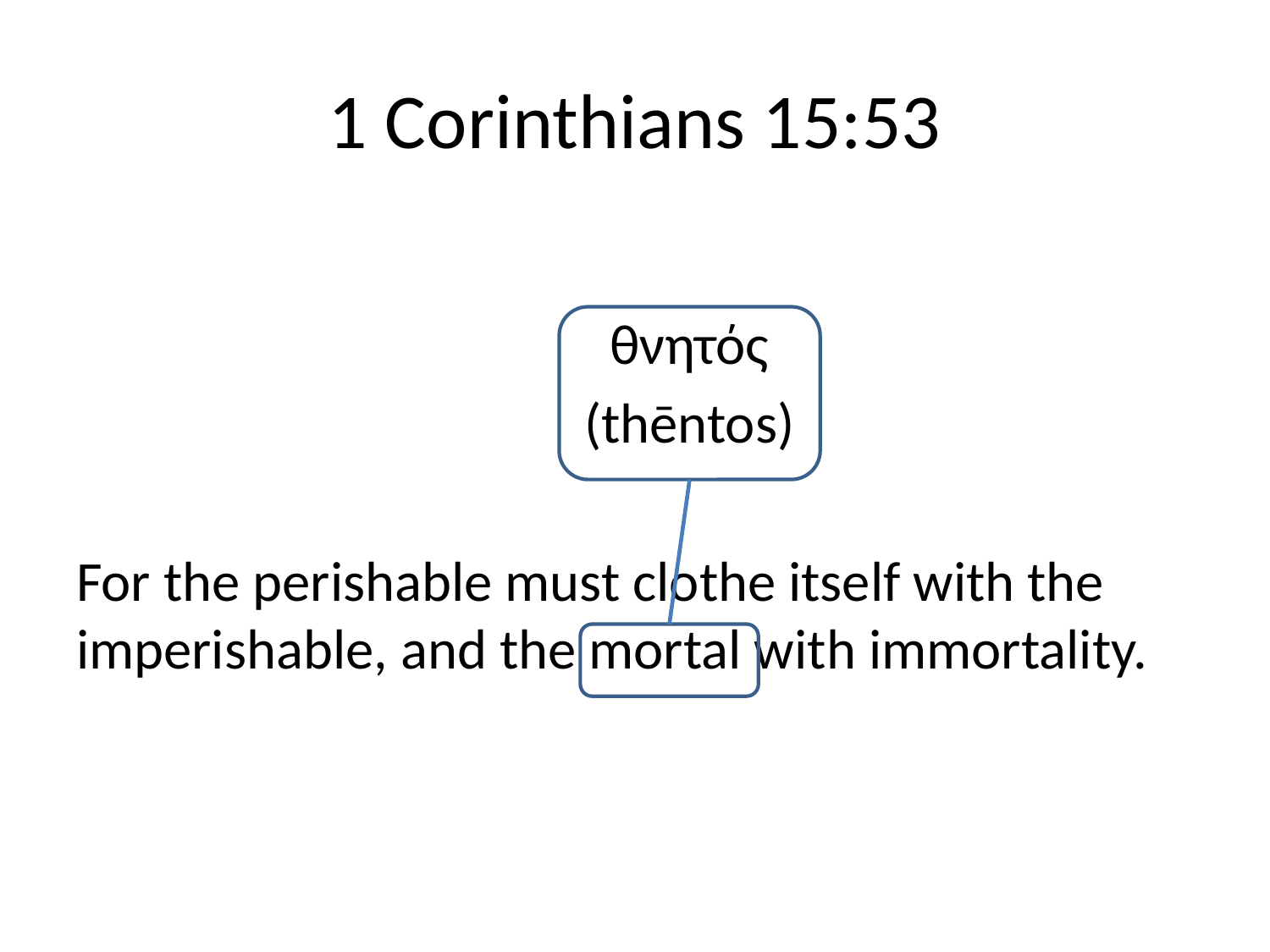

# 1 Corinthians 15:53

				  θνητός
				(thēntos)

For the perishable must clothe itself with the imperishable, and the mortal with immortality.